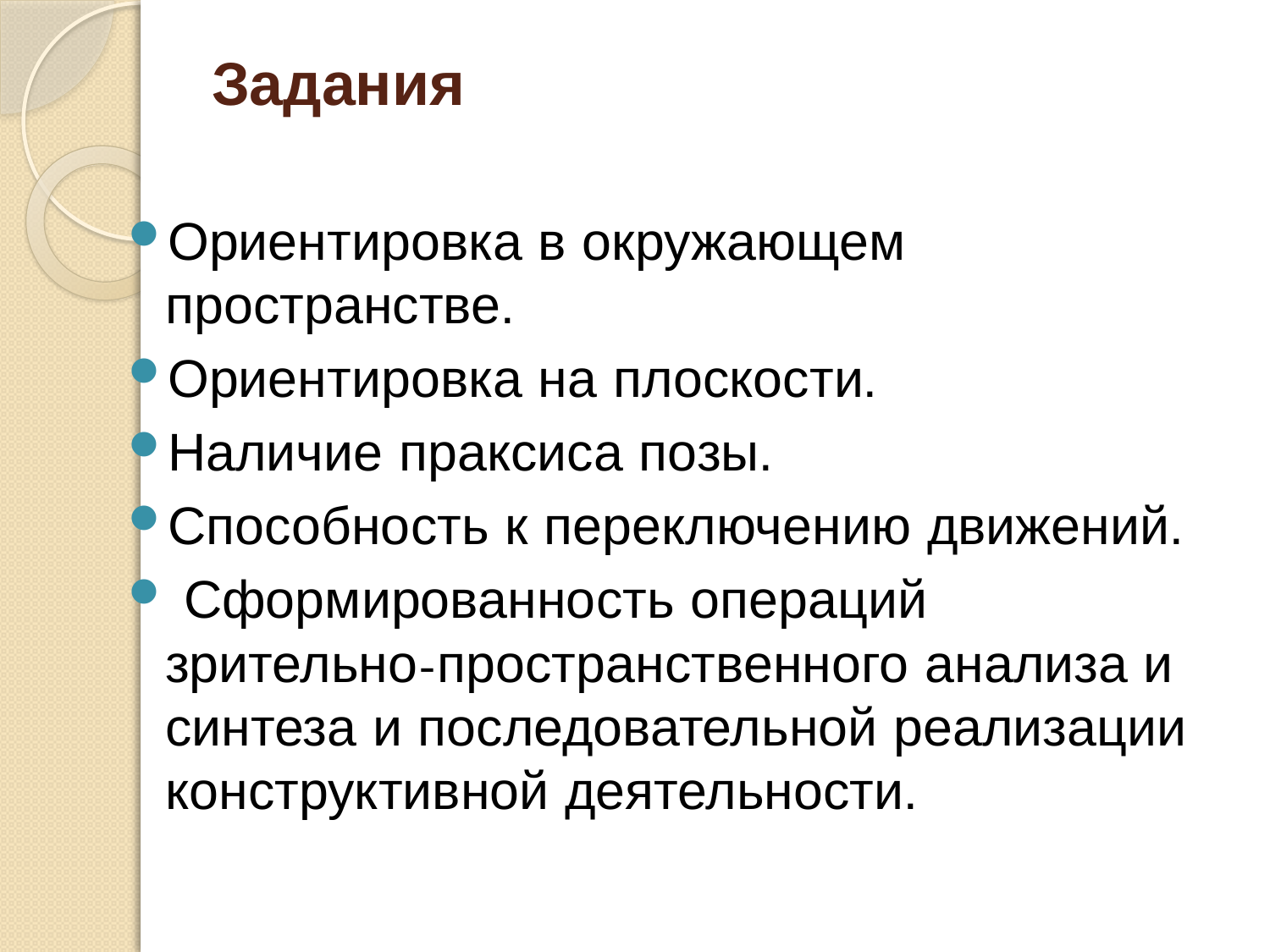

# Задания
Ориентировка в окружающем пространстве.
Ориентировка на плоскости.
Наличие праксиса позы.
Способность к переключению движений.
 Сформированность операций зрительно-пространственного анализа и синтеза и последовательной реализации конструктивной деятельности.